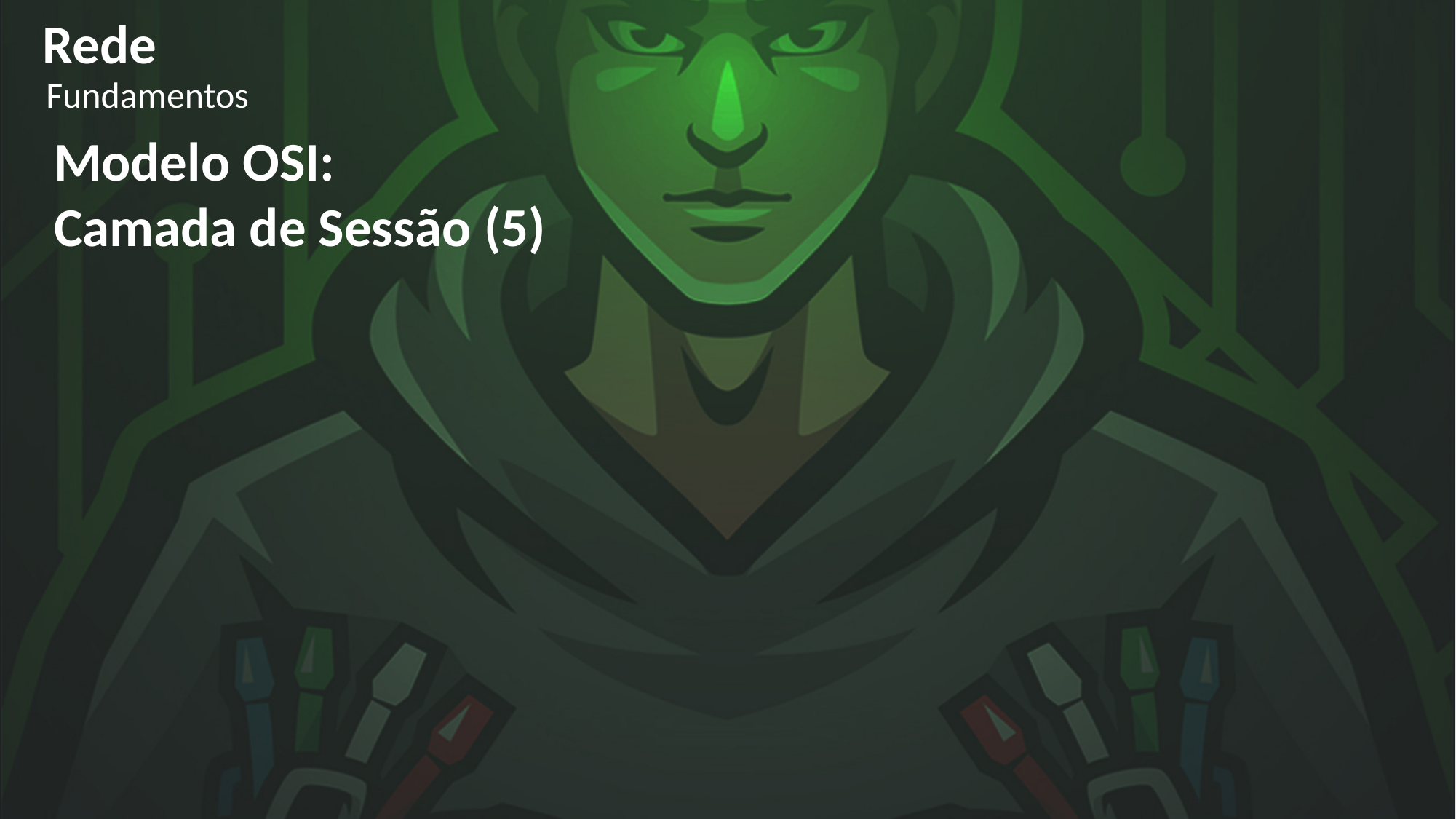

Rede
Fundamentos
Modelo OSI:
Camada de Sessão (5)